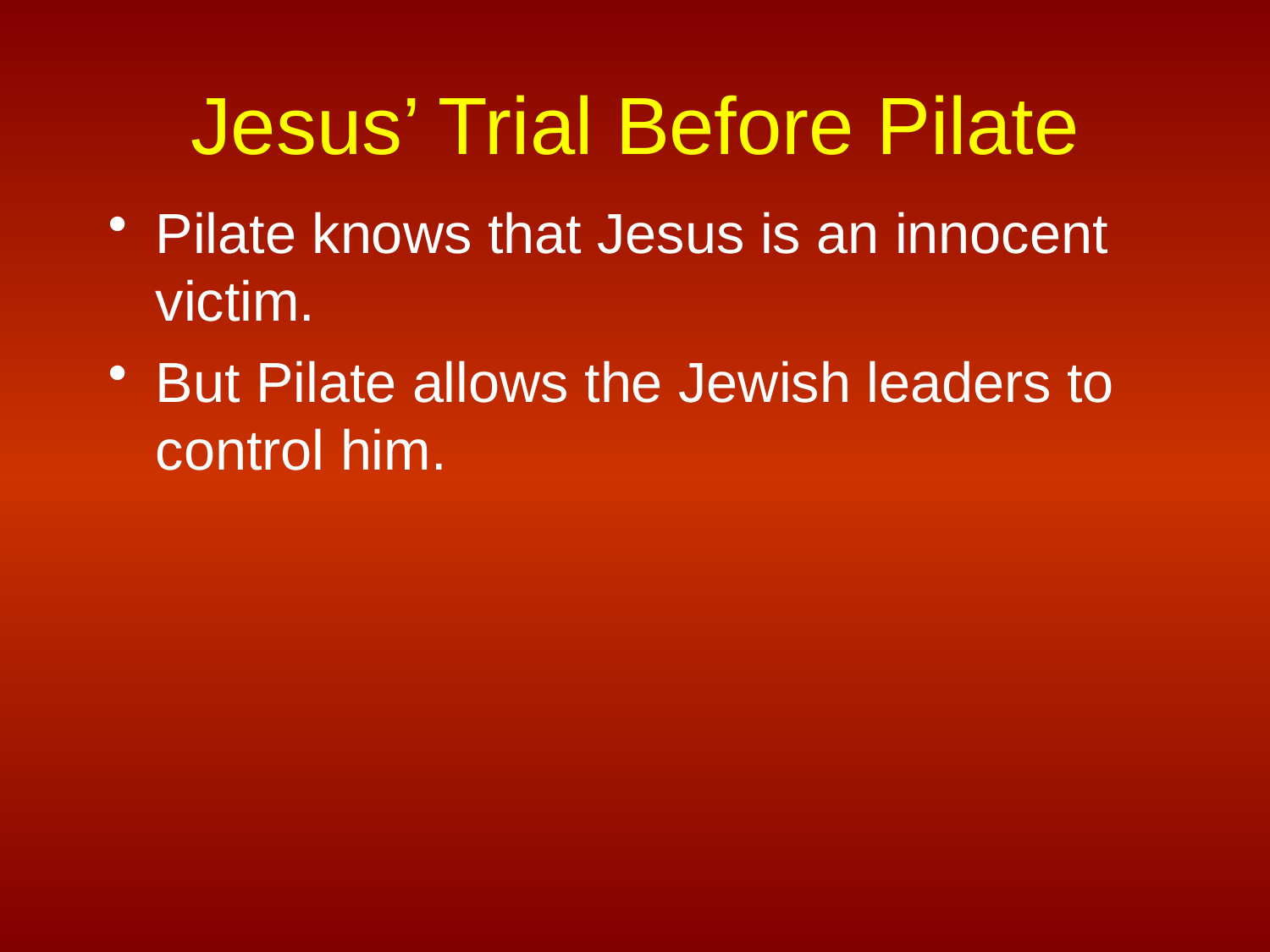

# Jesus’ Trial Before Pilate
Pilate knows that Jesus is an innocent victim.
But Pilate allows the Jewish leaders to control him.